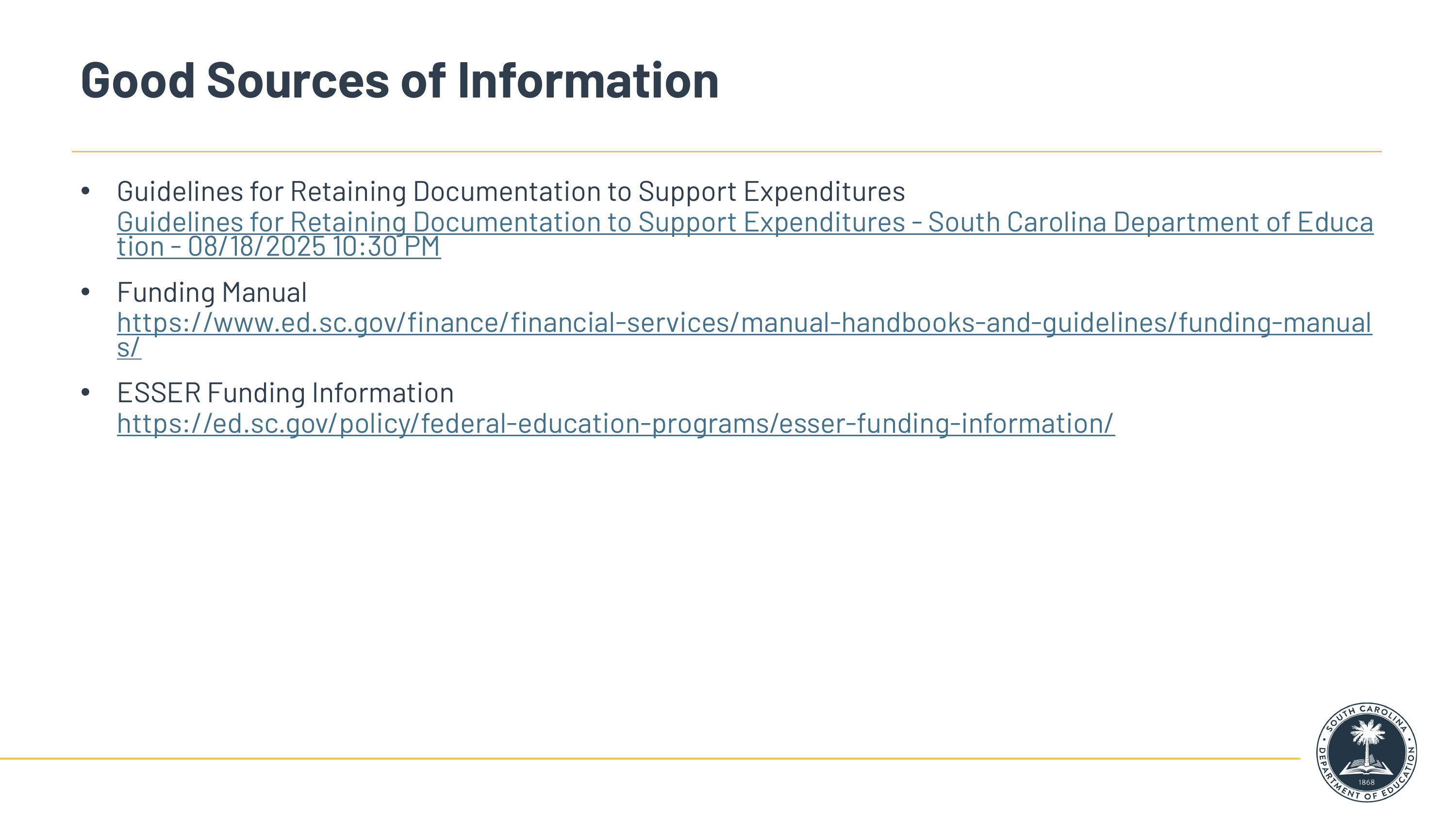

# Good Sources of Information
Guidelines for Retaining Documentation to Support Expenditures Guidelines for Retaining Documentation to Support Expenditures - South Carolina Department of Education - 08/18/2025 10:30 PM
Funding Manual https://www.ed.sc.gov/finance/financial-services/manual-handbooks-and-guidelines/funding-manuals/
ESSER Funding Information https://ed.sc.gov/policy/federal-education-programs/esser-funding-information/